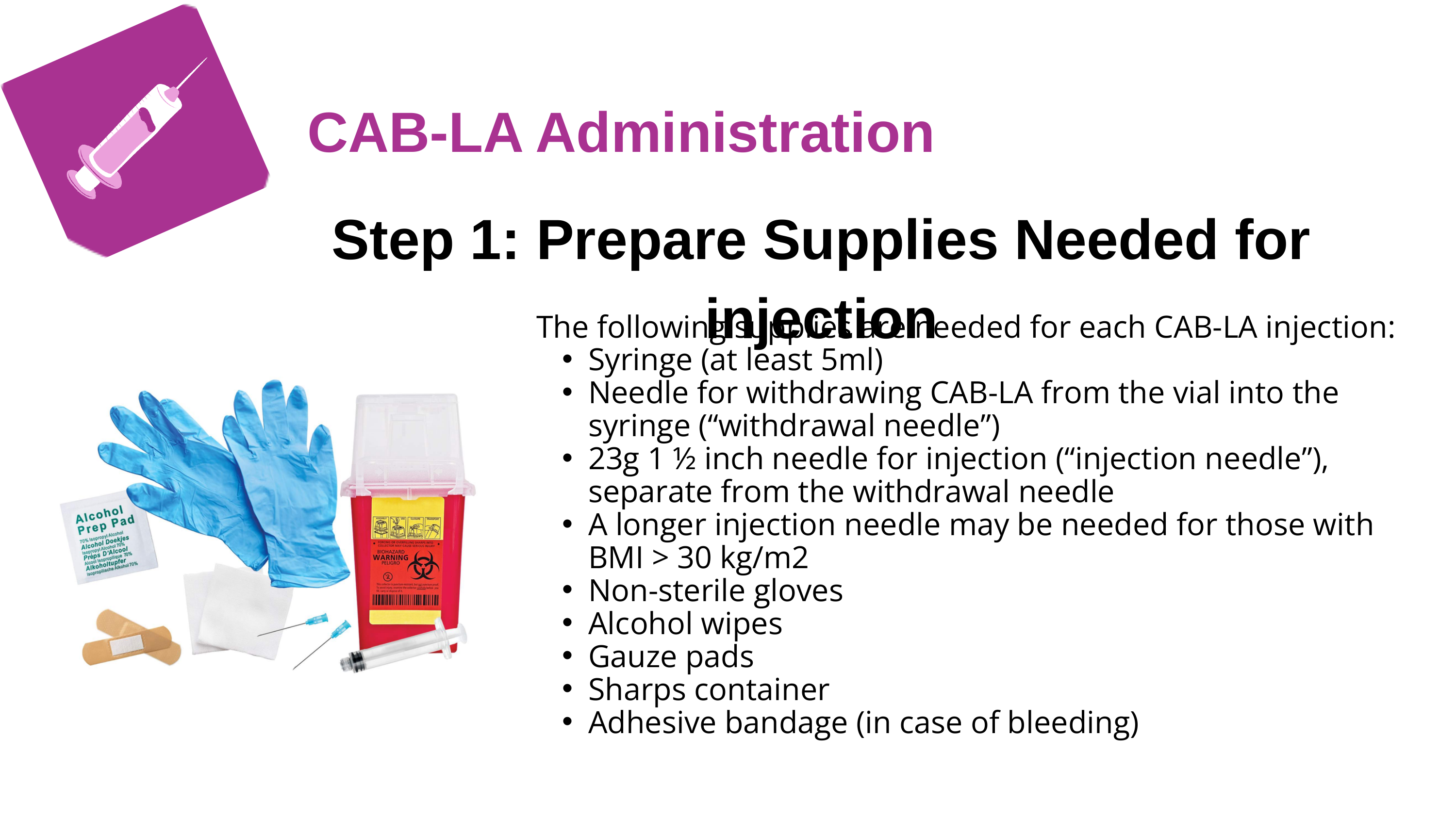

C
CAB-LA Administration
Step 1: Prepare Supplies Needed for injection
The following supplies are needed for each CAB-LA injection:
Syringe (at least 5ml)
Needle for withdrawing CAB-LA from the vial into the syringe (“withdrawal needle”)
23g 1 ½ inch needle for injection (“injection needle”), separate from the withdrawal needle
A longer injection needle may be needed for those with BMI > 30 kg/m2
Non-sterile gloves
Alcohol wipes
Gauze pads
Sharps container
Adhesive bandage (in case of bleeding)